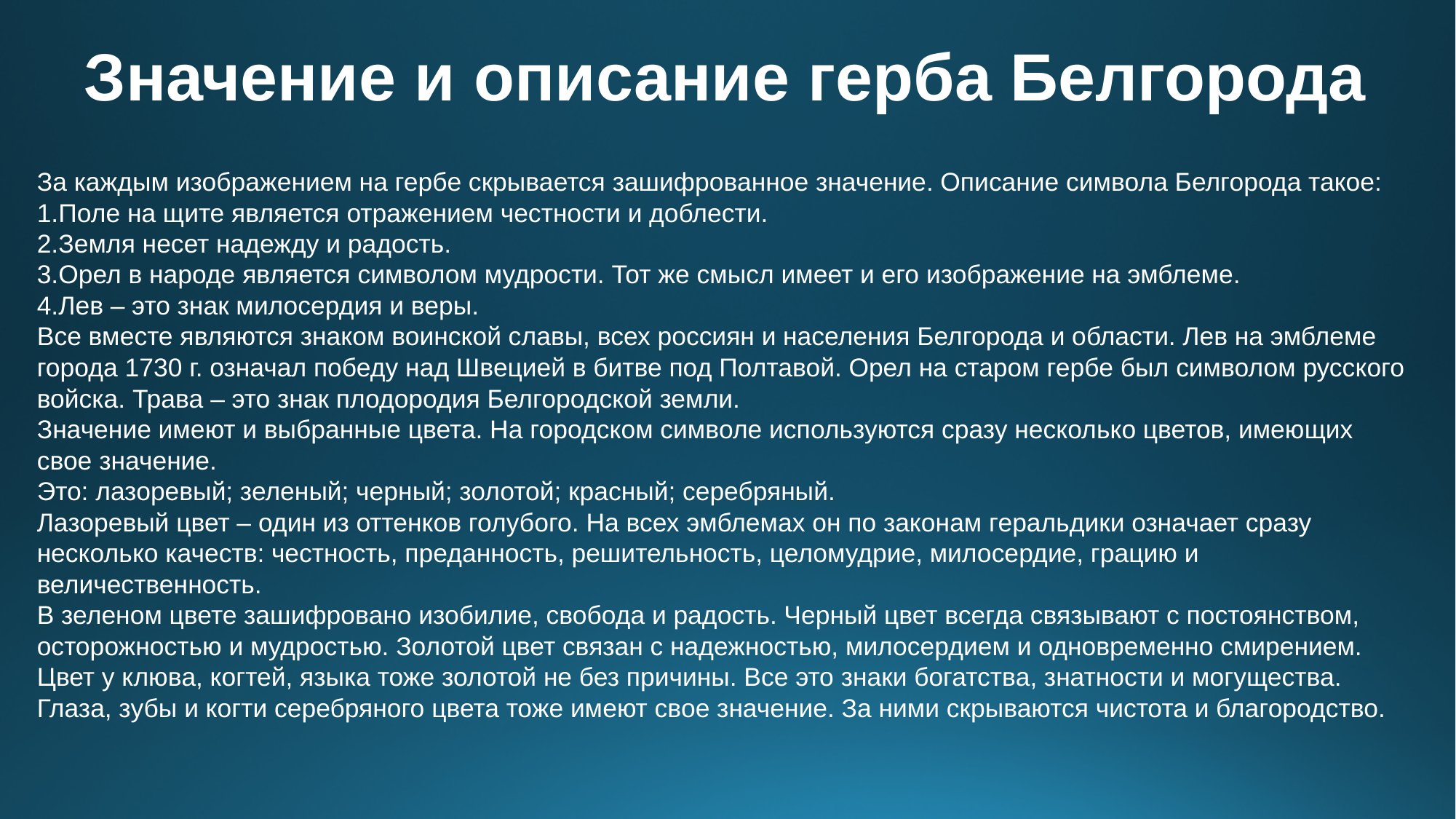

Значение и описание герба Белгорода

За каждым изображением на гербе скрывается зашифрованное значение. Описание символа Белгорода такое:
Поле на щите является отражением честности и доблести.
Земля несет надежду и радость.
Орел в народе является символом мудрости. Тот же смысл имеет и его изображение на эмблеме.
Лев – это знак милосердия и веры.
Все вместе являются знаком воинской славы, всех россиян и населения Белгорода и области. Лев на эмблеме города 1730 г. означал победу над Швецией в битве под Полтавой. Орел на старом гербе был символом русского войска. Трава – это знак плодородия Белгородской земли.
Значение имеют и выбранные цвета. На городском символе используются сразу несколько цветов, имеющих свое значение.
Это: лазоревый; зеленый; черный; золотой; красный; серебряный.
Лазоревый цвет – один из оттенков голубого. На всех эмблемах он по законам геральдики означает сразу несколько качеств: честность, преданность, решительность, целомудрие, милосердие, грацию и величественность.
В зеленом цвете зашифровано изобилие, свобода и радость. Черный цвет всегда связывают с постоянством, осторожностью и мудростью. Золотой цвет связан с надежностью, милосердием и одновременно смирением.
Цвет у клюва, когтей, языка тоже золотой не без причины. Все это знаки богатства, знатности и могущества. Глаза, зубы и когти серебряного цвета тоже имеют свое значение. За ними скрываются чистота и благородство.